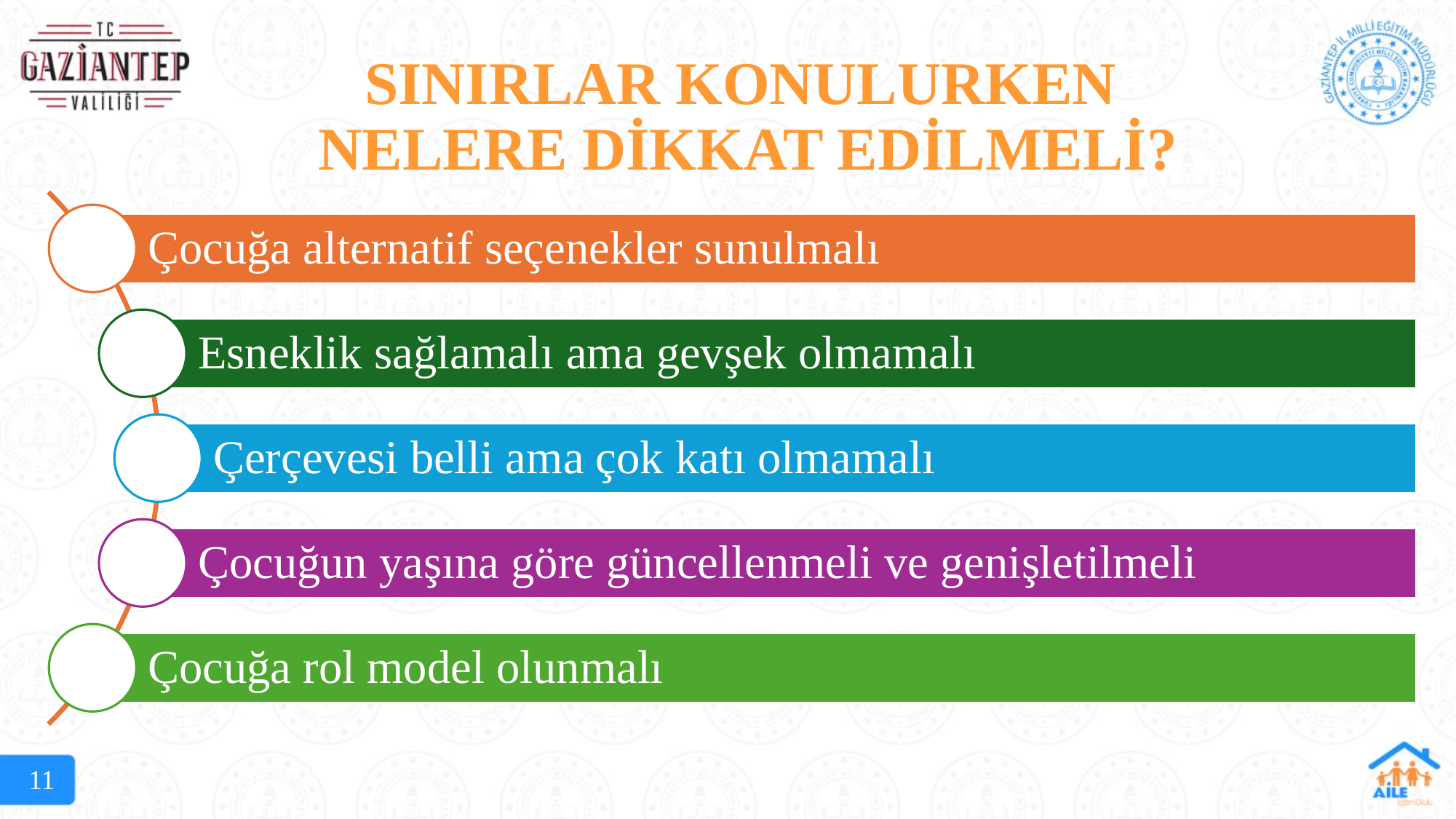

# SINIRLAR KONULURKEN NELERE DİKKAT EDİLMELİ?
Çocuğa alternatif seçenekler sunulmalı
Esneklik sağlamalı ama gevşek olmamalı
Çerçevesi belli ama çok katı olmamalı
Çocuğun yaşına göre güncellenmeli ve genişletilmeli
Çocuğa rol model olunmalı
11